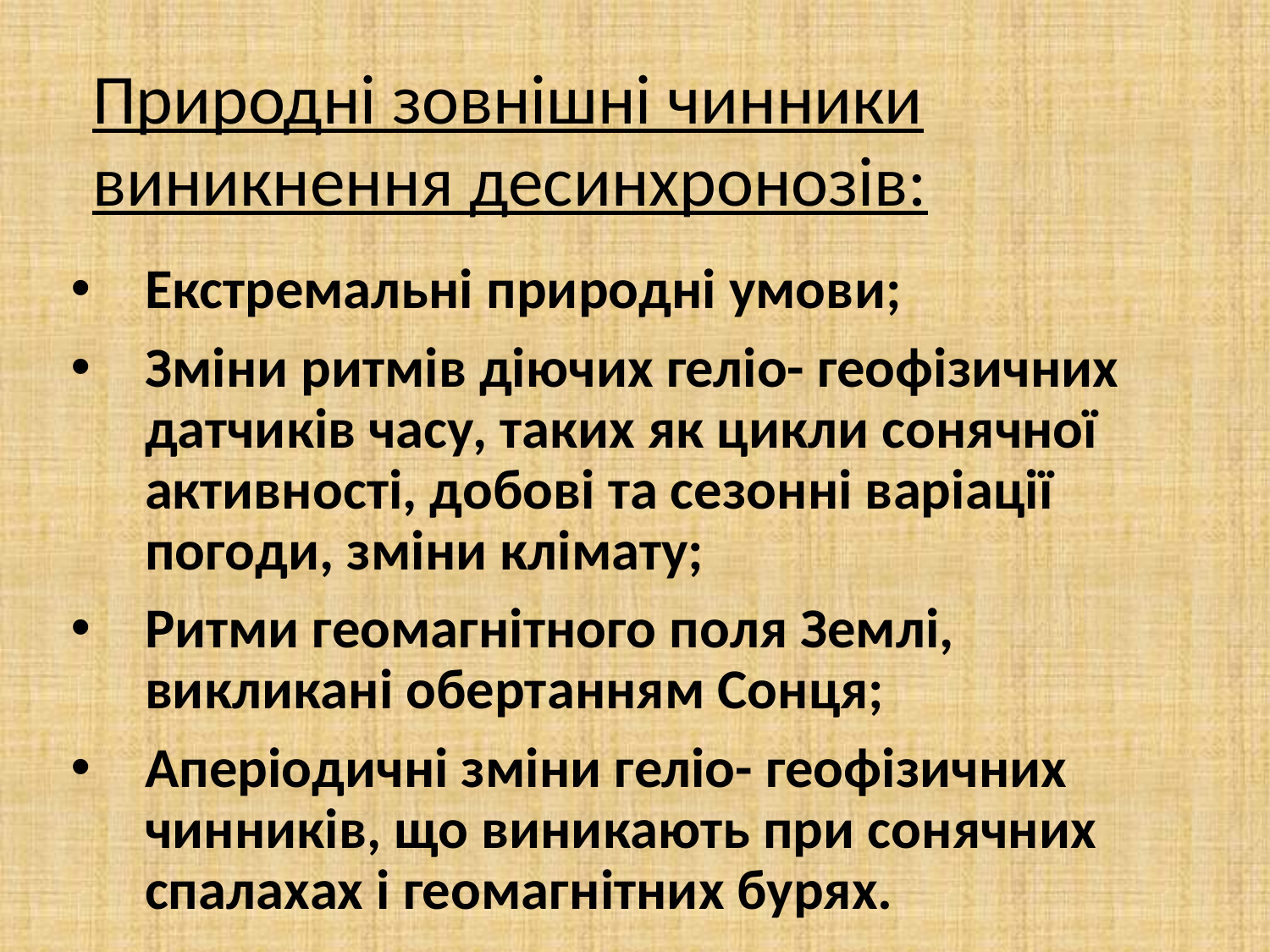

# Природні зовнішні чинники виникнення десинхронозів:
Екстремальні природні умови;
Зміни ритмів діючих геліо- геофізичних датчиків часу, таких як цикли сонячної активності, добові та сезонні варіації погоди, зміни клімату;
Ритми геомагнітного поля Землі, викликані обертанням Сонця;
Аперіодичні зміни геліо- геофізичних чинників, що виникають при сонячних спалахах і геомагнітних бурях.